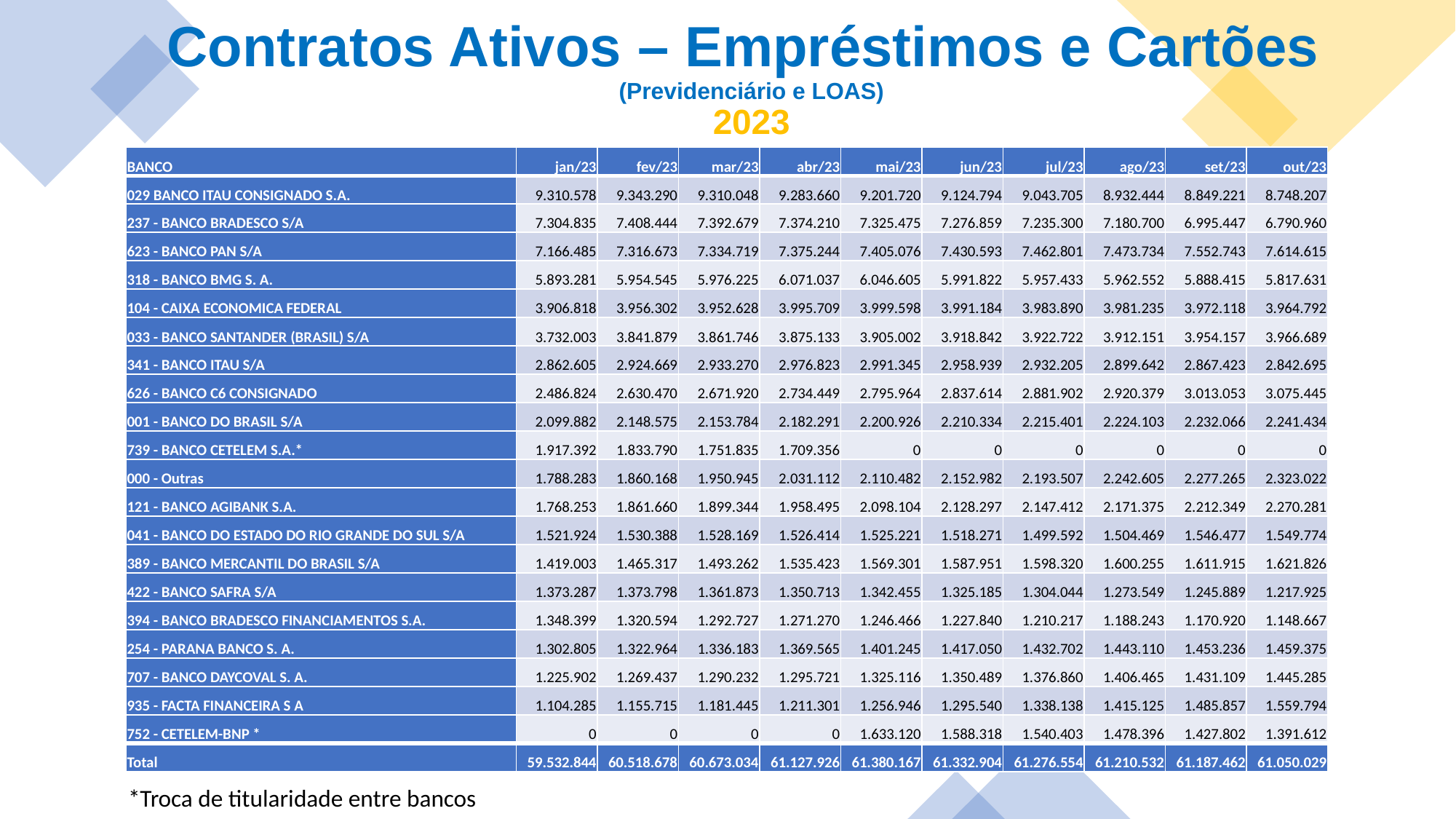

# Contratos Ativos – Empréstimos e Cartões (Previdenciário e LOAS) 2023

| BANCO | jan/23 | fev/23 | mar/23 | abr/23 | mai/23 | jun/23 | jul/23 | ago/23 | set/23 | out/23 |
| --- | --- | --- | --- | --- | --- | --- | --- | --- | --- | --- |
| 029 BANCO ITAU CONSIGNADO S.A. | 9.310.578 | 9.343.290 | 9.310.048 | 9.283.660 | 9.201.720 | 9.124.794 | 9.043.705 | 8.932.444 | 8.849.221 | 8.748.207 |
| 237 - BANCO BRADESCO S/A | 7.304.835 | 7.408.444 | 7.392.679 | 7.374.210 | 7.325.475 | 7.276.859 | 7.235.300 | 7.180.700 | 6.995.447 | 6.790.960 |
| 623 - BANCO PAN S/A | 7.166.485 | 7.316.673 | 7.334.719 | 7.375.244 | 7.405.076 | 7.430.593 | 7.462.801 | 7.473.734 | 7.552.743 | 7.614.615 |
| 318 - BANCO BMG S. A. | 5.893.281 | 5.954.545 | 5.976.225 | 6.071.037 | 6.046.605 | 5.991.822 | 5.957.433 | 5.962.552 | 5.888.415 | 5.817.631 |
| 104 - CAIXA ECONOMICA FEDERAL | 3.906.818 | 3.956.302 | 3.952.628 | 3.995.709 | 3.999.598 | 3.991.184 | 3.983.890 | 3.981.235 | 3.972.118 | 3.964.792 |
| 033 - BANCO SANTANDER (BRASIL) S/A | 3.732.003 | 3.841.879 | 3.861.746 | 3.875.133 | 3.905.002 | 3.918.842 | 3.922.722 | 3.912.151 | 3.954.157 | 3.966.689 |
| 341 - BANCO ITAU S/A | 2.862.605 | 2.924.669 | 2.933.270 | 2.976.823 | 2.991.345 | 2.958.939 | 2.932.205 | 2.899.642 | 2.867.423 | 2.842.695 |
| 626 - BANCO C6 CONSIGNADO | 2.486.824 | 2.630.470 | 2.671.920 | 2.734.449 | 2.795.964 | 2.837.614 | 2.881.902 | 2.920.379 | 3.013.053 | 3.075.445 |
| 001 - BANCO DO BRASIL S/A | 2.099.882 | 2.148.575 | 2.153.784 | 2.182.291 | 2.200.926 | 2.210.334 | 2.215.401 | 2.224.103 | 2.232.066 | 2.241.434 |
| 739 - BANCO CETELEM S.A.\* | 1.917.392 | 1.833.790 | 1.751.835 | 1.709.356 | 0 | 0 | 0 | 0 | 0 | 0 |
| 000 - Outras | 1.788.283 | 1.860.168 | 1.950.945 | 2.031.112 | 2.110.482 | 2.152.982 | 2.193.507 | 2.242.605 | 2.277.265 | 2.323.022 |
| 121 - BANCO AGIBANK S.A. | 1.768.253 | 1.861.660 | 1.899.344 | 1.958.495 | 2.098.104 | 2.128.297 | 2.147.412 | 2.171.375 | 2.212.349 | 2.270.281 |
| 041 - BANCO DO ESTADO DO RIO GRANDE DO SUL S/A | 1.521.924 | 1.530.388 | 1.528.169 | 1.526.414 | 1.525.221 | 1.518.271 | 1.499.592 | 1.504.469 | 1.546.477 | 1.549.774 |
| 389 - BANCO MERCANTIL DO BRASIL S/A | 1.419.003 | 1.465.317 | 1.493.262 | 1.535.423 | 1.569.301 | 1.587.951 | 1.598.320 | 1.600.255 | 1.611.915 | 1.621.826 |
| 422 - BANCO SAFRA S/A | 1.373.287 | 1.373.798 | 1.361.873 | 1.350.713 | 1.342.455 | 1.325.185 | 1.304.044 | 1.273.549 | 1.245.889 | 1.217.925 |
| 394 - BANCO BRADESCO FINANCIAMENTOS S.A. | 1.348.399 | 1.320.594 | 1.292.727 | 1.271.270 | 1.246.466 | 1.227.840 | 1.210.217 | 1.188.243 | 1.170.920 | 1.148.667 |
| 254 - PARANA BANCO S. A. | 1.302.805 | 1.322.964 | 1.336.183 | 1.369.565 | 1.401.245 | 1.417.050 | 1.432.702 | 1.443.110 | 1.453.236 | 1.459.375 |
| 707 - BANCO DAYCOVAL S. A. | 1.225.902 | 1.269.437 | 1.290.232 | 1.295.721 | 1.325.116 | 1.350.489 | 1.376.860 | 1.406.465 | 1.431.109 | 1.445.285 |
| 935 - FACTA FINANCEIRA S A | 1.104.285 | 1.155.715 | 1.181.445 | 1.211.301 | 1.256.946 | 1.295.540 | 1.338.138 | 1.415.125 | 1.485.857 | 1.559.794 |
| 752 - CETELEM-BNP \* | 0 | 0 | 0 | 0 | 1.633.120 | 1.588.318 | 1.540.403 | 1.478.396 | 1.427.802 | 1.391.612 |
| Total | 59.532.844 | 60.518.678 | 60.673.034 | 61.127.926 | 61.380.167 | 61.332.904 | 61.276.554 | 61.210.532 | 61.187.462 | 61.050.029 |

*Troca de titularidade entre bancos